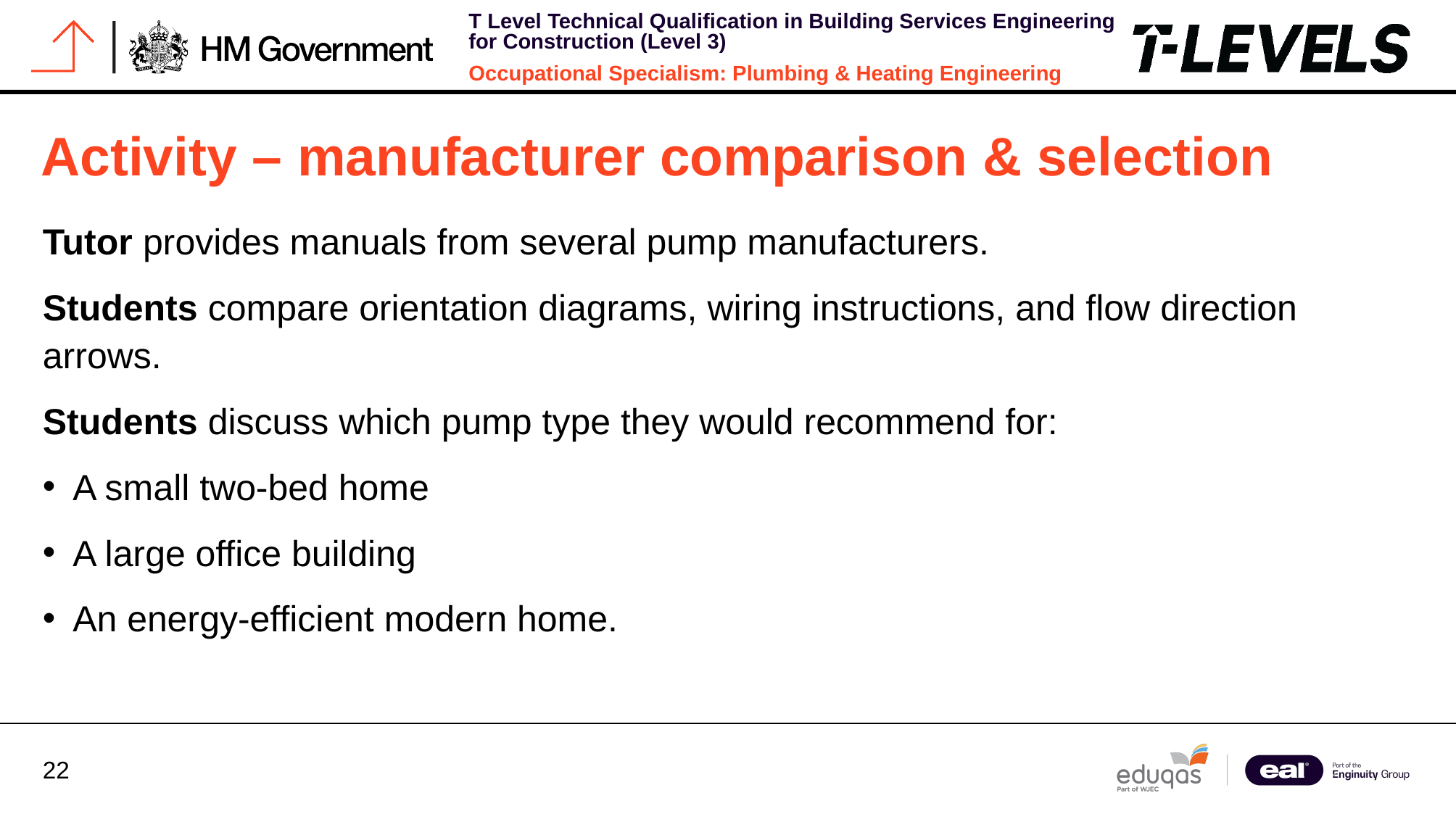

# Activity – manufacturer comparison & selection
Tutor provides manuals from several pump manufacturers.
Students compare orientation diagrams, wiring instructions, and flow direction arrows.
Students discuss which pump type they would recommend for:
A small two-bed home
A large office building
An energy-efficient modern home.